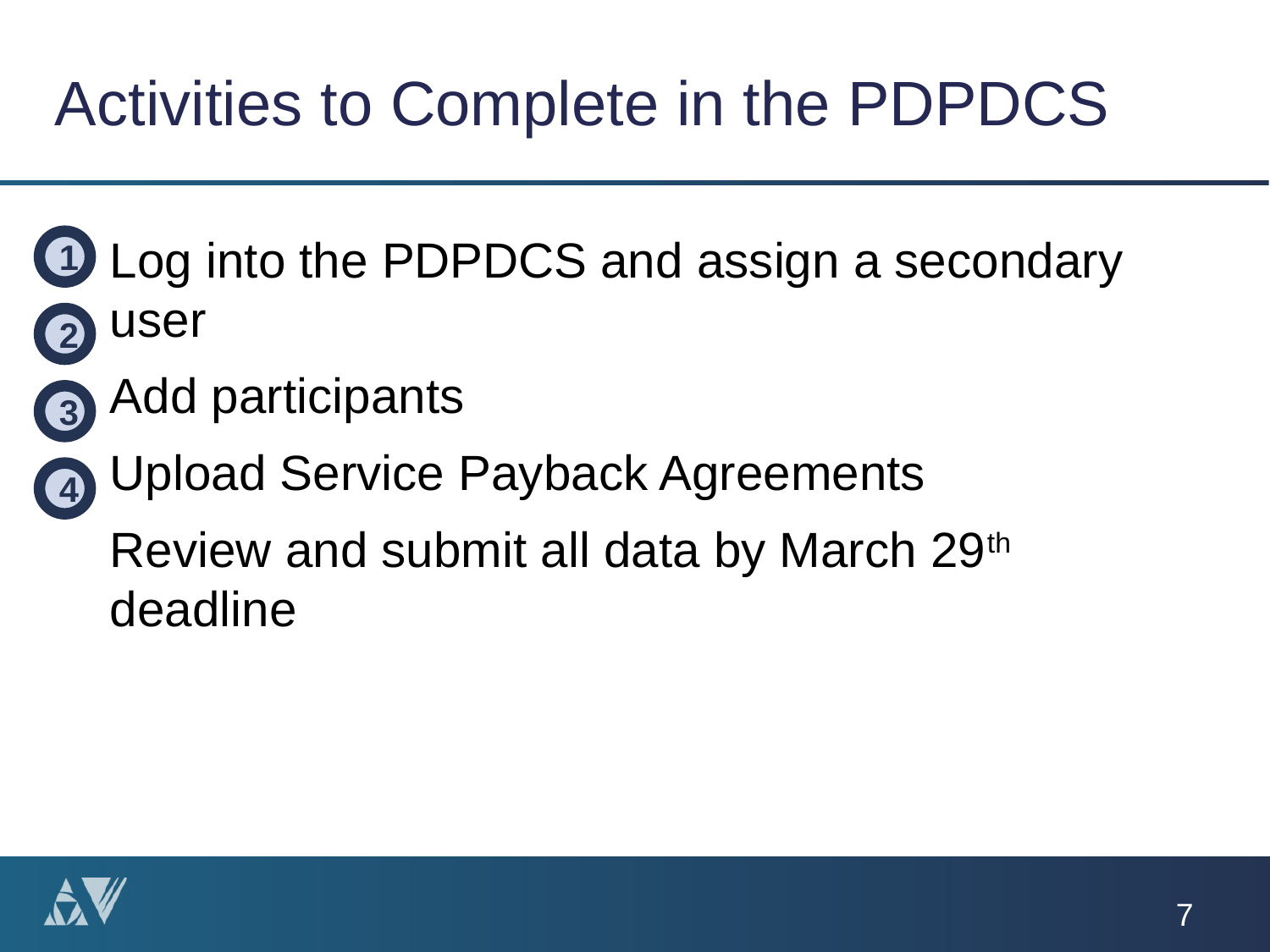

# Activities to Complete in the PDPDCS
Log into the PDPDCS and assign a secondary user
Add participants
Upload Service Payback Agreements
Review and submit all data by March 29th deadline

1
2
3
4
7